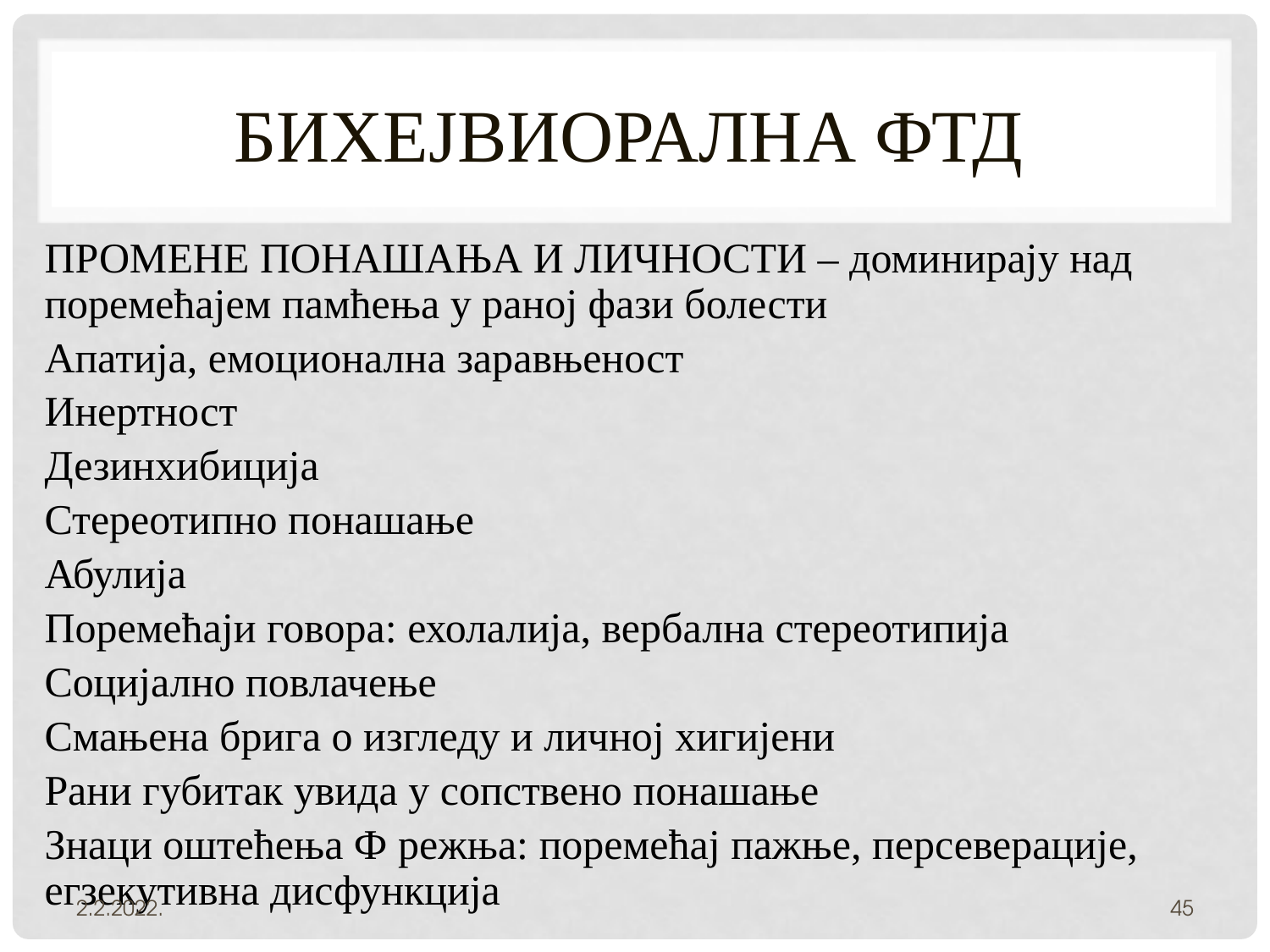

# БИХЕЈВИОРАЛНА ФТД
ПРОМЕНЕ ПОНАШАЊА И ЛИЧНОСТИ – доминирају над поремећајем памћења у раној фази болести
Апатија, емоционална заравњеност
Инертност
Дезинхибиција
Стереотипно понашање
Абулија
Поремећаји говора: ехолалија, вербална стереотипија
Социјално повлачење
Смањена брига о изгледу и личној хигијени
Рани губитак увида у сопствено понашање
Знаци оштећења Ф режња: поремећај пажње, персеверације, егзекутивна дисфункција

2.2.2022.
45